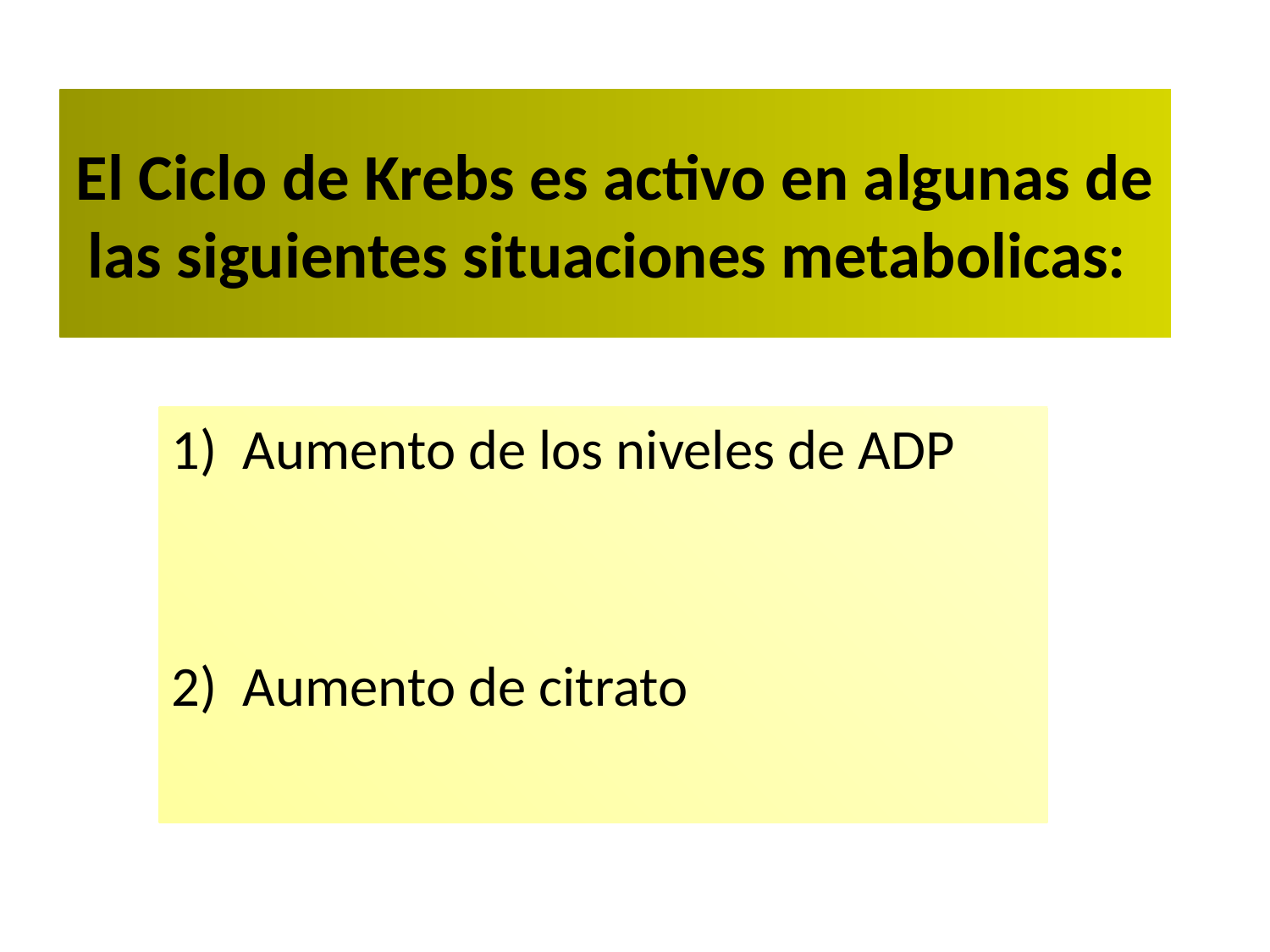

# El Ciclo de Krebs es activo en algunas de las siguientes situaciones metabolicas:
Aumento de los niveles de ADP

Aumento de citrato